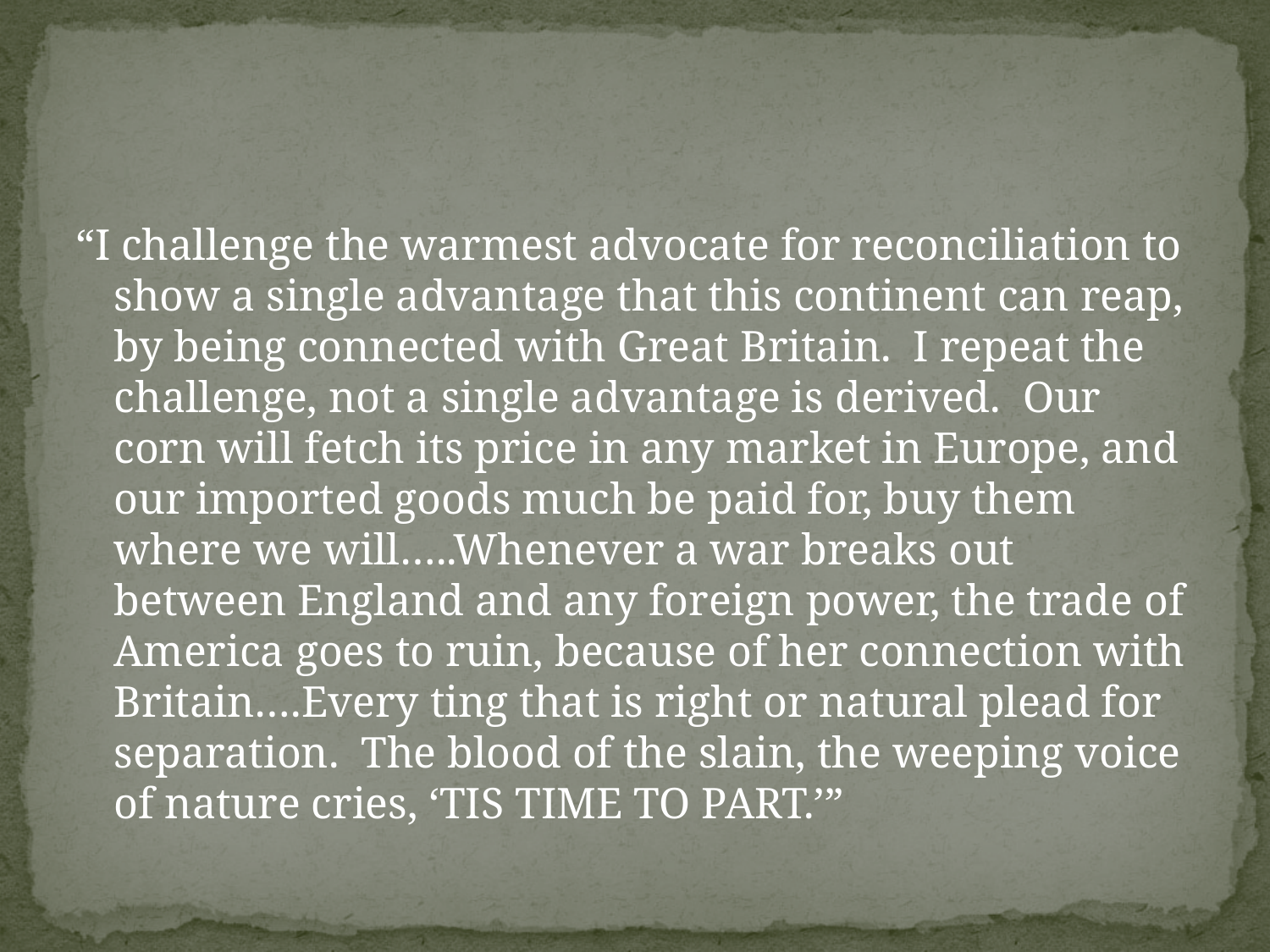

#
“I challenge the warmest advocate for reconciliation to show a single advantage that this continent can reap, by being connected with Great Britain.  I repeat the challenge, not a single advantage is derived.  Our corn will fetch its price in any market in Europe, and our imported goods much be paid for, buy them where we will…..Whenever a war breaks out between England and any foreign power, the trade of America goes to ruin, because of her connection with Britain….Every ting that is right or natural plead for separation.  The blood of the slain, the weeping voice of nature cries, ‘TIS TIME TO PART.’”